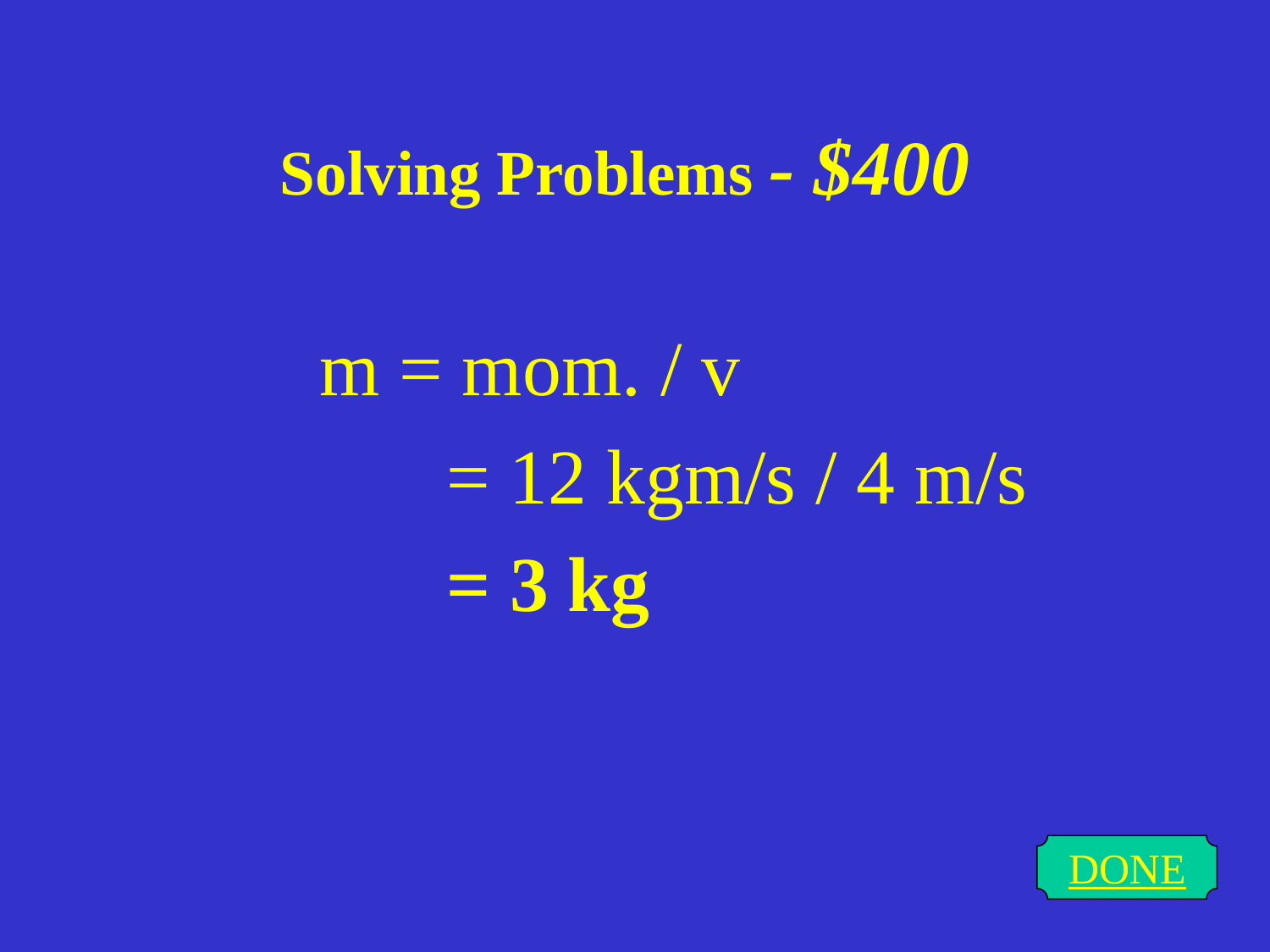

# Solving Problems - $400
m = mom. / v
	= 12 kgm/s / 4 m/s
	= 3 kg

DONE